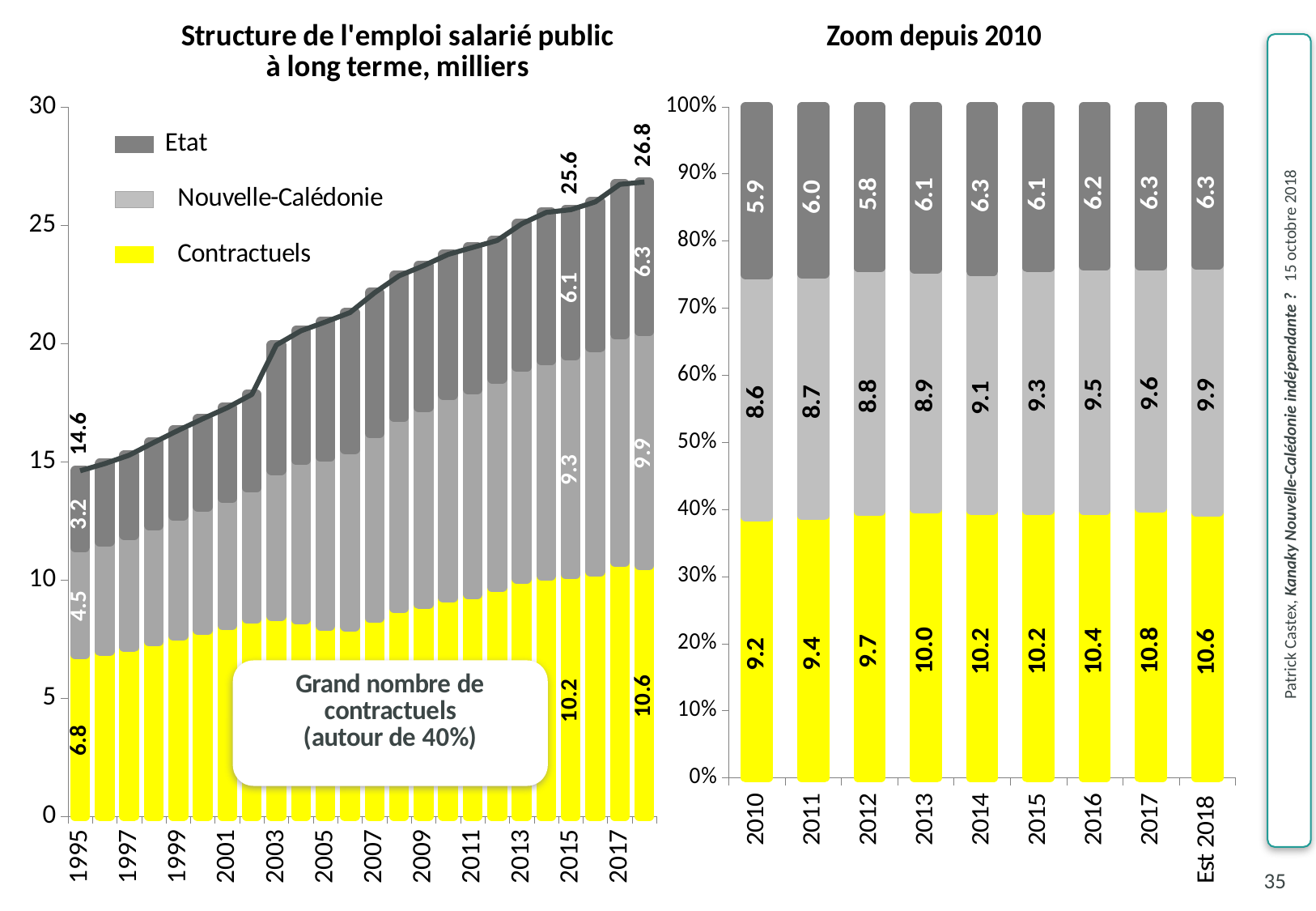

### Chart: Structure de l'emploi salarié public
à long terme, milliers

| Category |    Contractuels |    Nouvelle-Calédonie |  Etat | Secteur public |
|---|---|---|---|---|
| 1995 | 6.842416343515097 | 4.537209262359531 | 3.227614753110455 | 14.6072403589851 |
| 1996 | 6.983500044723971 | 4.630761926178287 | 3.294164903318244 | 14.9084268742205 |
| 1997 | 7.152625690892464 | 4.742909215932951 | 3.373942631433266 | 15.2694775382587 |
| 1998 | 7.404583137756831 | 4.909982308864067 | 3.492792688464106 | 15.807358135085 |
| 1999 | 7.644528327950836 | 5.069090069156768 | 3.60597648157574 | 16.31959487868335 |
| 2000 | 7.87356980445985 | 5.220967572148243 | 3.714016918103006 | 16.8085542947111 |
| 2001 | 8.093548618421503 | 5.366835619651026 | 3.817782434503837 | 17.27816667257638 |
| 2002 | 8.35538333333334 | 5.540458333333337 | 3.941291666666666 | 17.83713333333332 |
| 2003 | 8.472232142857141 | 6.169791666666667 | 5.286666666666667 | 19.92869047619048 |
| 2004 | 8.324595833333335 | 6.743875 | 5.4585 | 20.52697083333332 |
| 2005 | 8.070189880952382 | 7.124416666666653 | 5.7085 | 20.90310654761905 |
| 2006 | 8.033996428571418 | 7.487083333333331 | 5.777645833333332 | 21.29872559523809 |
| 2007 | 8.394150000000002 | 7.818375 | 5.9206875 | 22.1332125 |
| 2008 | 8.80372321428572 | 8.0725 | 5.97520833333334 | 22.85143154761905 |
| 2009 | 8.961164880952383 | 8.33979166666667 | 5.978291666666668 | 23.27924821428572 |
| 2010 | 9.248863095238079 | 8.5774375 | 5.9298125 | 23.7561130952381 |
| 2011 | 9.40241666666667 | 8.6595 | 5.99020833333334 | 24.052125 |
| 2012 | 9.682983333333334 | 8.828916666666666 | 5.83575 | 24.34765 |
| 2013 | 10.048 | 8.9497915 | 6.052604249999991 | 25.05039575 |
| 2014 | 10.18431 | 9.0932375 | 6.25582075 | 25.53336825 |
| 2015 | 10.23688675 | 9.26235825 | 6.147458499999995 | 25.6467035 |
| 2016 | 10.355 | 9.465371 | 6.156354249999991 | 25.97672525 |
| 2017 | 10.75775 | 9.626754 | 6.333375 | 26.717879 |
| Est 2018 | 10.62455980211015 | 9.88246986751472 | 6.310381806101226 | 26.8174114757261 |

### Chart: Zoom depuis 2010

| Category |    Contractuels |    Nouvelle-Calédonie |  Etat |
|---|---|---|---|
| 2010 | 9.248863095238079 | 8.5774375 | 5.9298125 |
| 2011 | 9.40241666666667 | 8.6595 | 5.99020833333334 |
| 2012 | 9.682983333333334 | 8.828916666666666 | 5.83575 |
| 2013 | 10.048 | 8.9497915 | 6.052604249999991 |
| 2014 | 10.18431 | 9.0932375 | 6.25582075 |
| 2015 | 10.23688675 | 9.26235825 | 6.147458499999995 |
| 2016 | 10.355 | 9.465371 | 6.156354249999991 |
| 2017 | 10.75775 | 9.626754 | 6.333375 |
| Est 2018 | 10.62455980211015 | 9.88246986751472 | 6.310381806101226 |